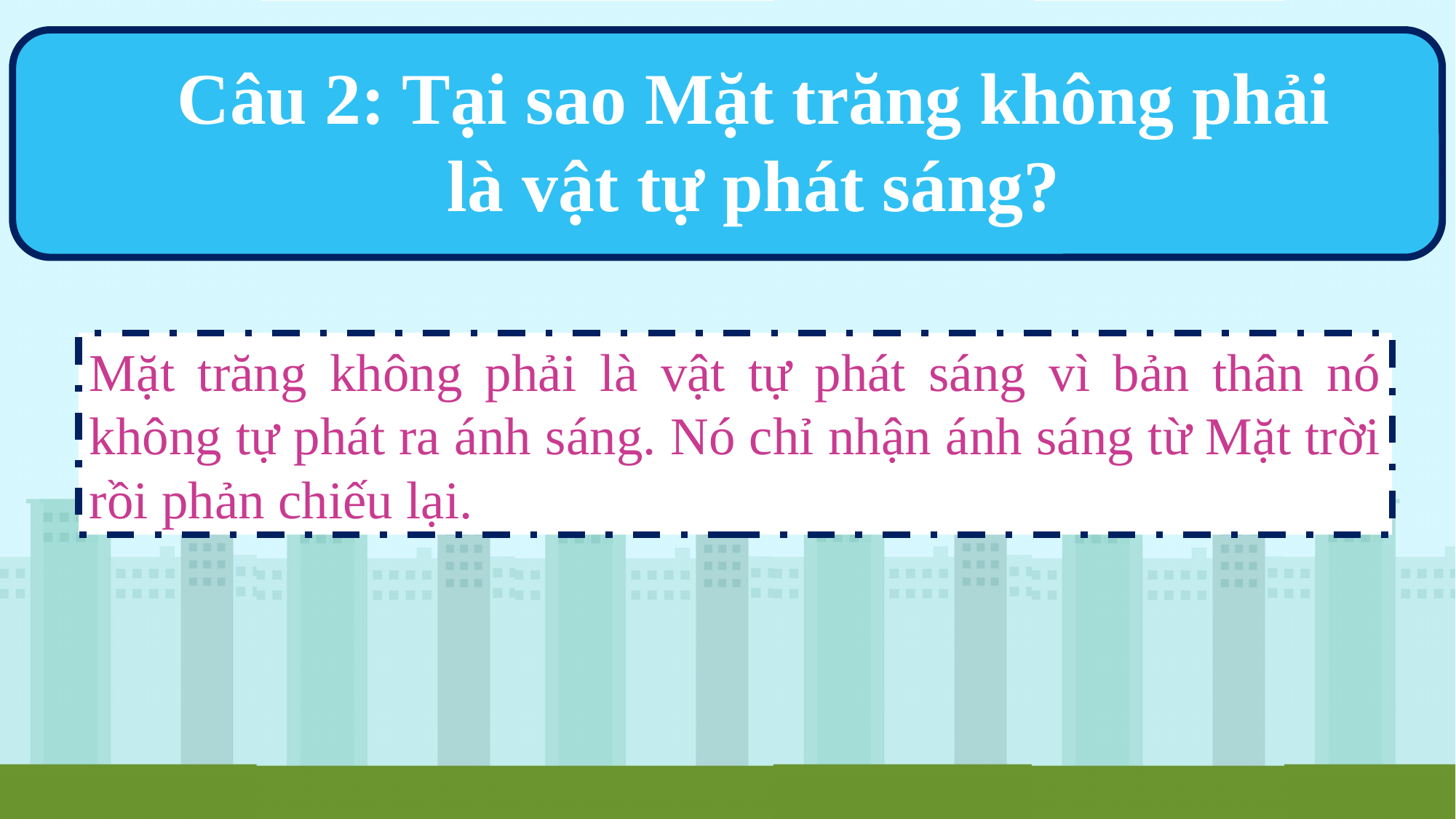

Câu 2: Tại sao Mặt trăng không phải là vật tự phát sáng?
Mặt trăng không phải là vật tự phát sáng vì bản thân nó không tự phát ra ánh sáng. Nó chỉ nhận ánh sáng từ Mặt trời rồi phản chiếu lại.